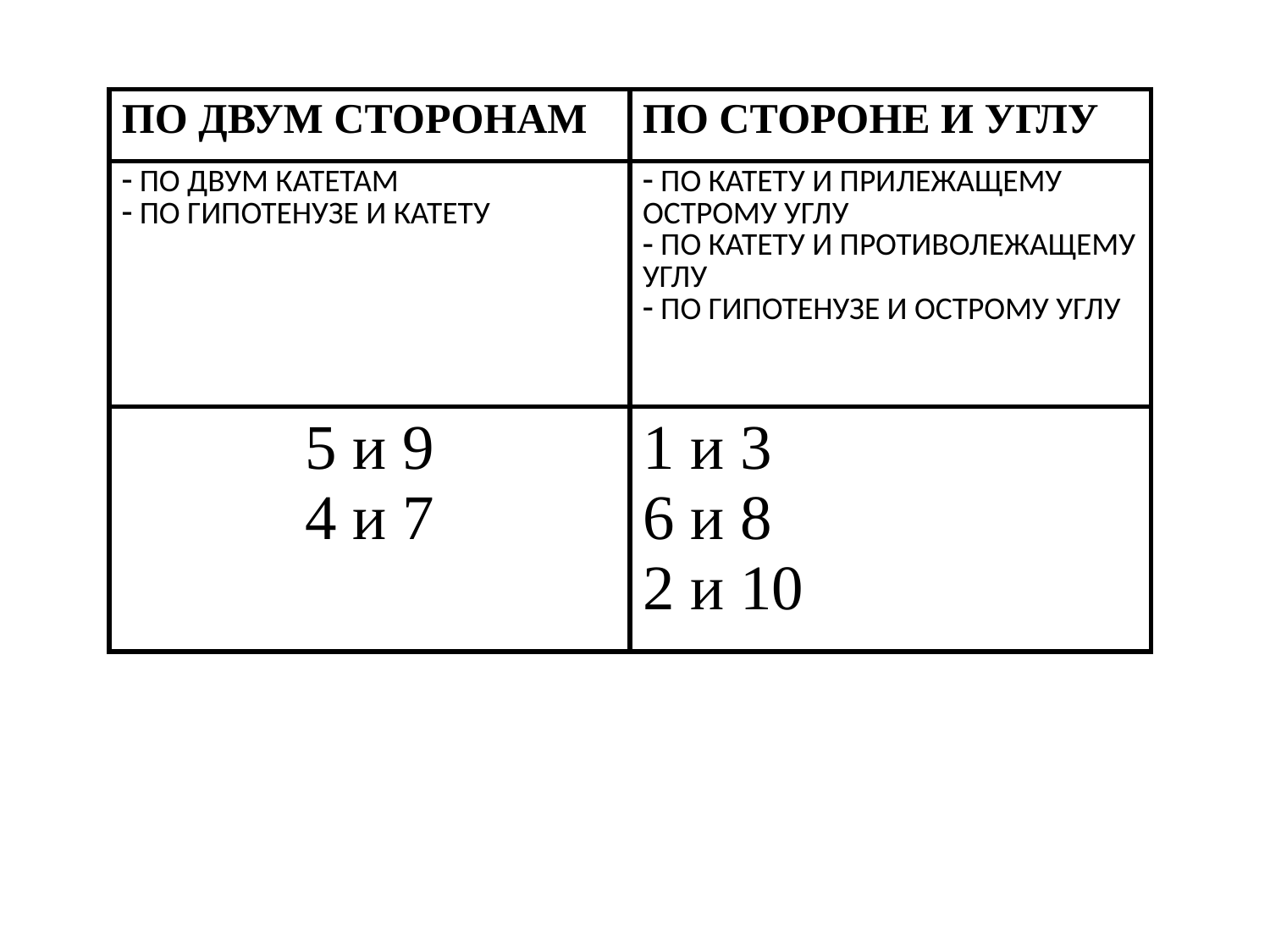

| ПО ДВУМ СТОРОНАМ | ПО СТОРОНЕ И УГЛУ |
| --- | --- |
| ПО ДВУМ КАТЕТАМ ПО ГИПОТЕНУЗЕ И КАТЕТУ | ПО КАТЕТУ И ПРИЛЕЖАЩЕМУ ОСТРОМУ УГЛУ ПО КАТЕТУ И ПРОТИВОЛЕЖАЩЕМУ УГЛУ ПО ГИПОТЕНУЗЕ И ОСТРОМУ УГЛУ |
| 5 и 9 4 и 7 | 1 и 3 6 и 8 2 и 10 |